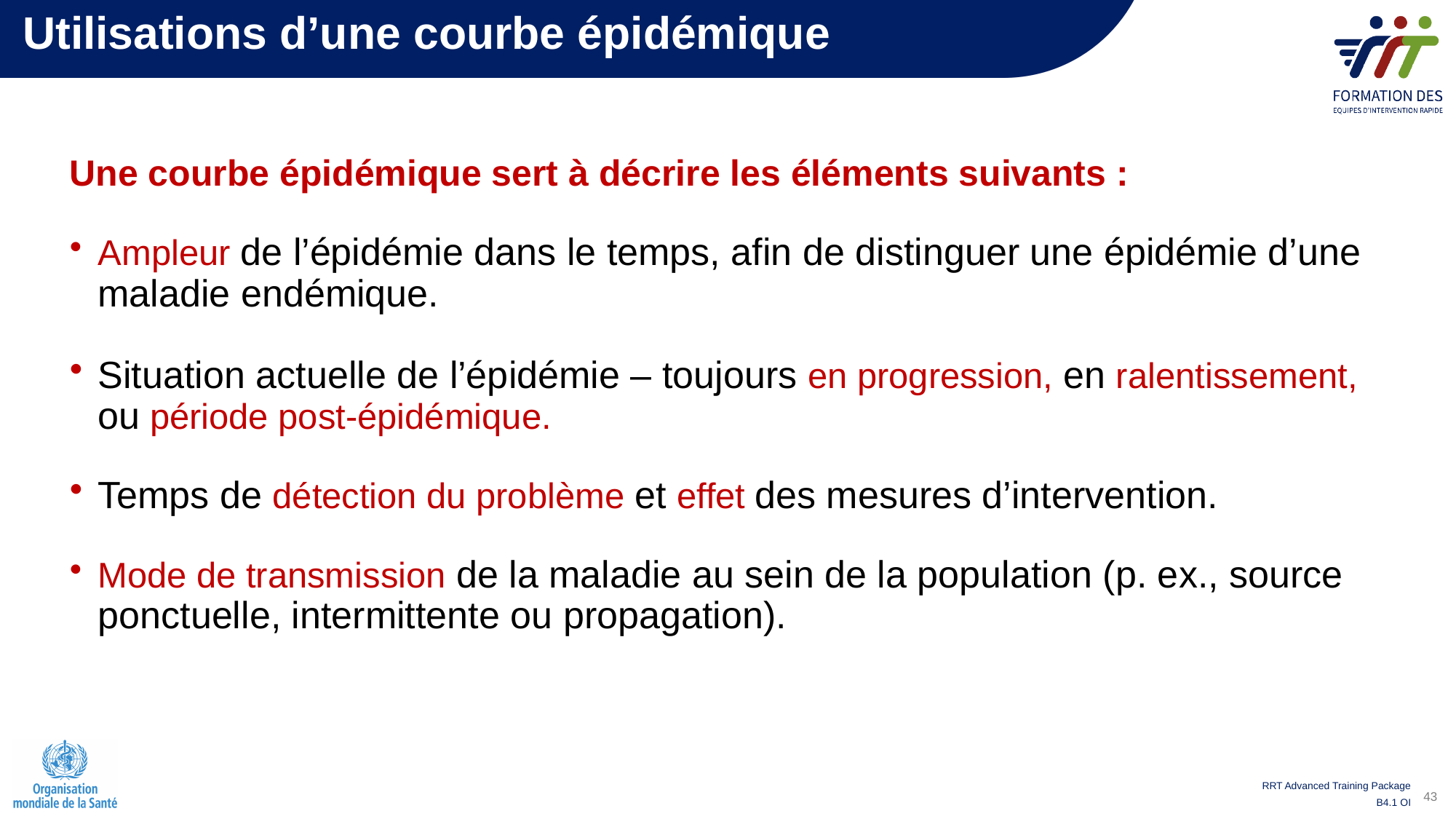

Utilisations d’une courbe épidémique
Une courbe épidémique sert à décrire les éléments suivants :

Ampleur de l’épidémie dans le temps, afin de distinguer une épidémie d’une maladie endémique.

Situation actuelle de l’épidémie – toujours en progression, en ralentissement, ou période post-épidémique.

Temps de détection du problème et effet des mesures d’intervention.

Mode de transmission de la maladie au sein de la population (p. ex., source ponctuelle, intermittente ou propagation).